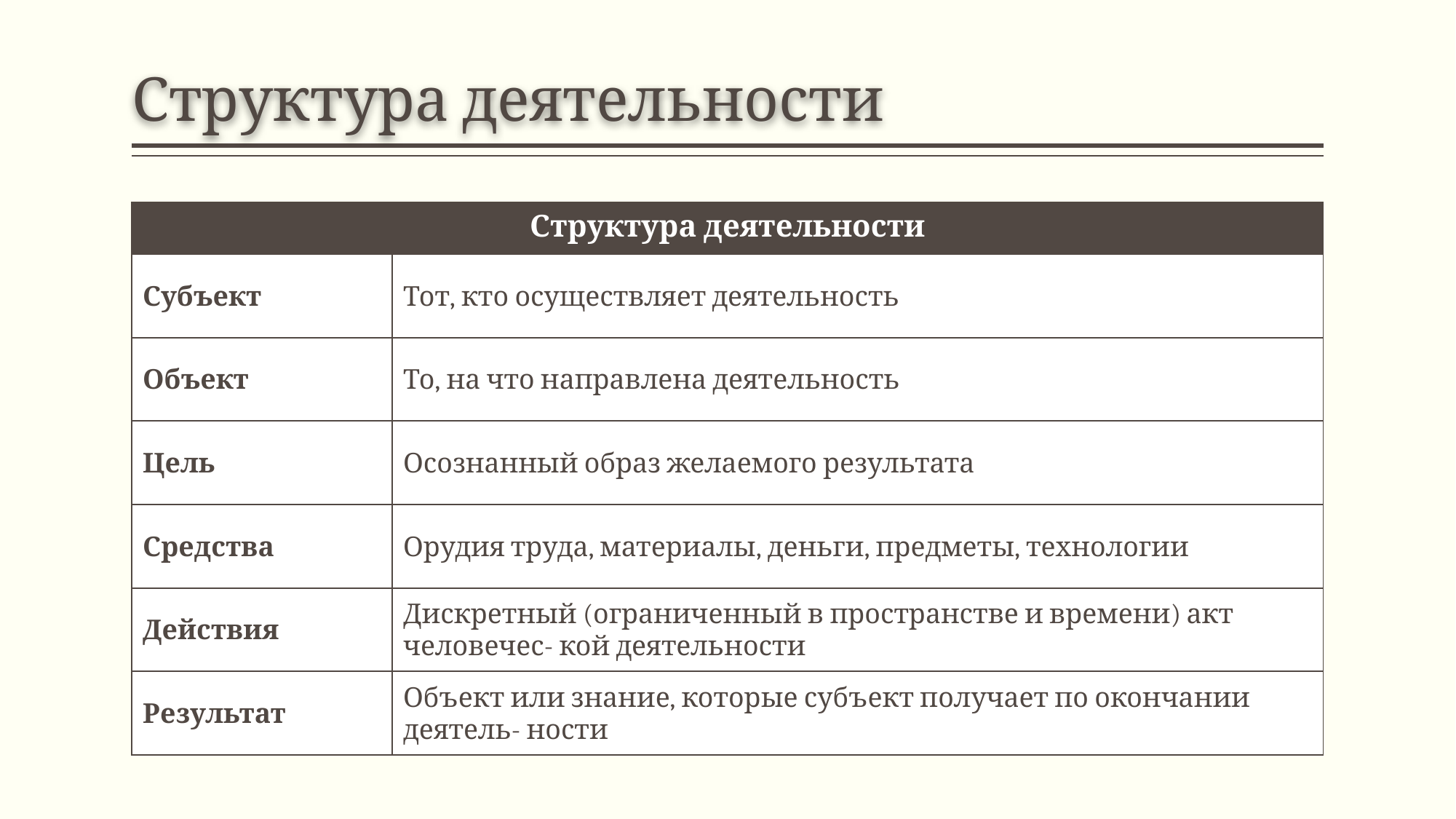

# Структура деятельности
| Структура деятельности |  |
| --- | --- |
| Субъект | Тот, кто осуществляет деятельность |
| Объект | То, на что направлена деятельность |
| Цель | Осознанный образ желаемого результата |
| Средства | Орудия труда, материалы, деньги, предметы, технологии |
| Действия | Дискретный (ограниченный в пространстве и времени) акт человечес- кой деятельности |
| Результат | Объект или знание, которые субъект получает по окончании деятель- ности |